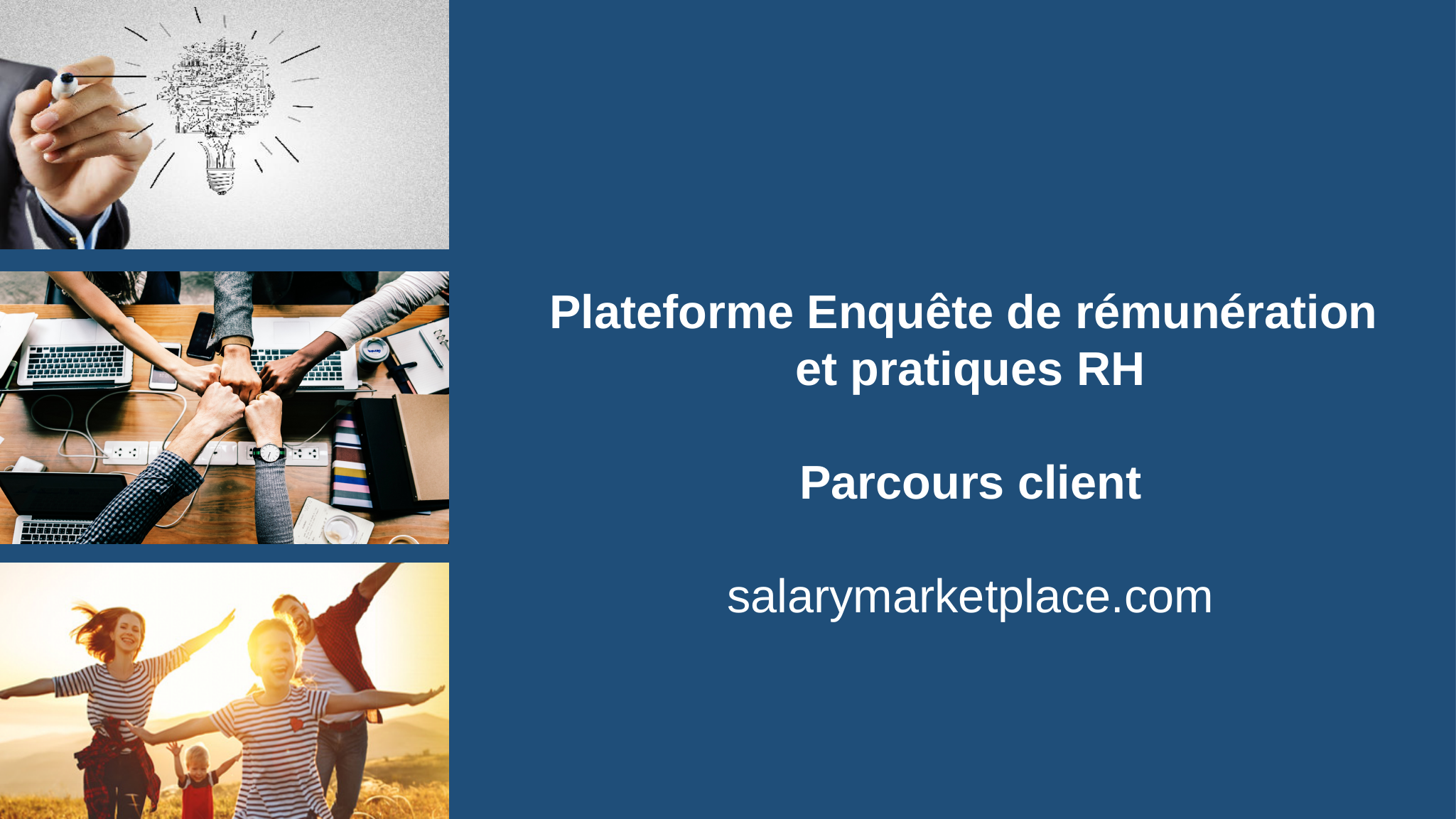

Plateforme Enquête de rémunération
et pratiques RH

Parcours client

salarymarketplace.com